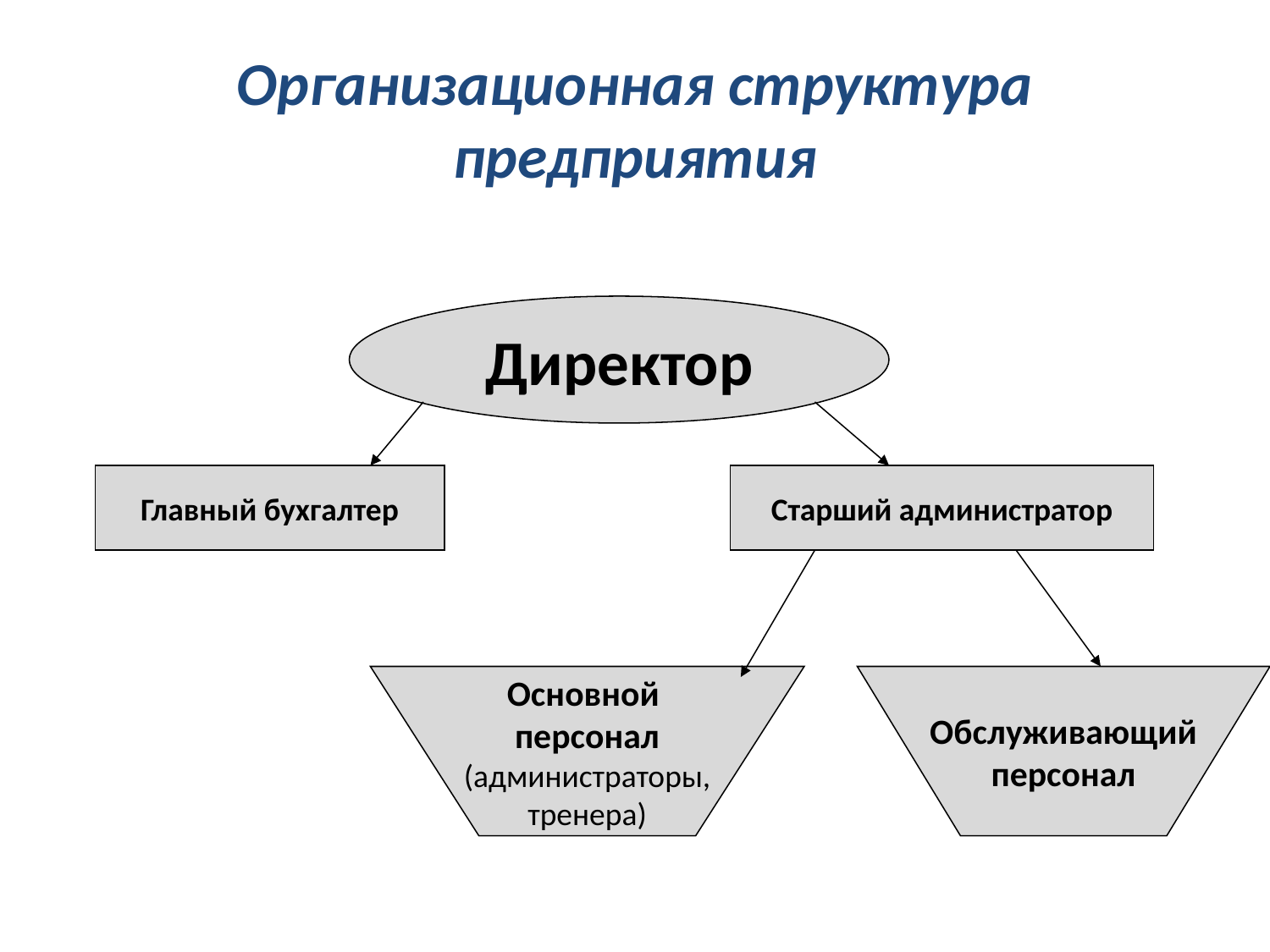

# Организационная структура предприятия

Директор

Главный бухгалтер
Старший администратор

Основной
персонал
 (администраторы,
тренера)
Обслуживающий
персонал